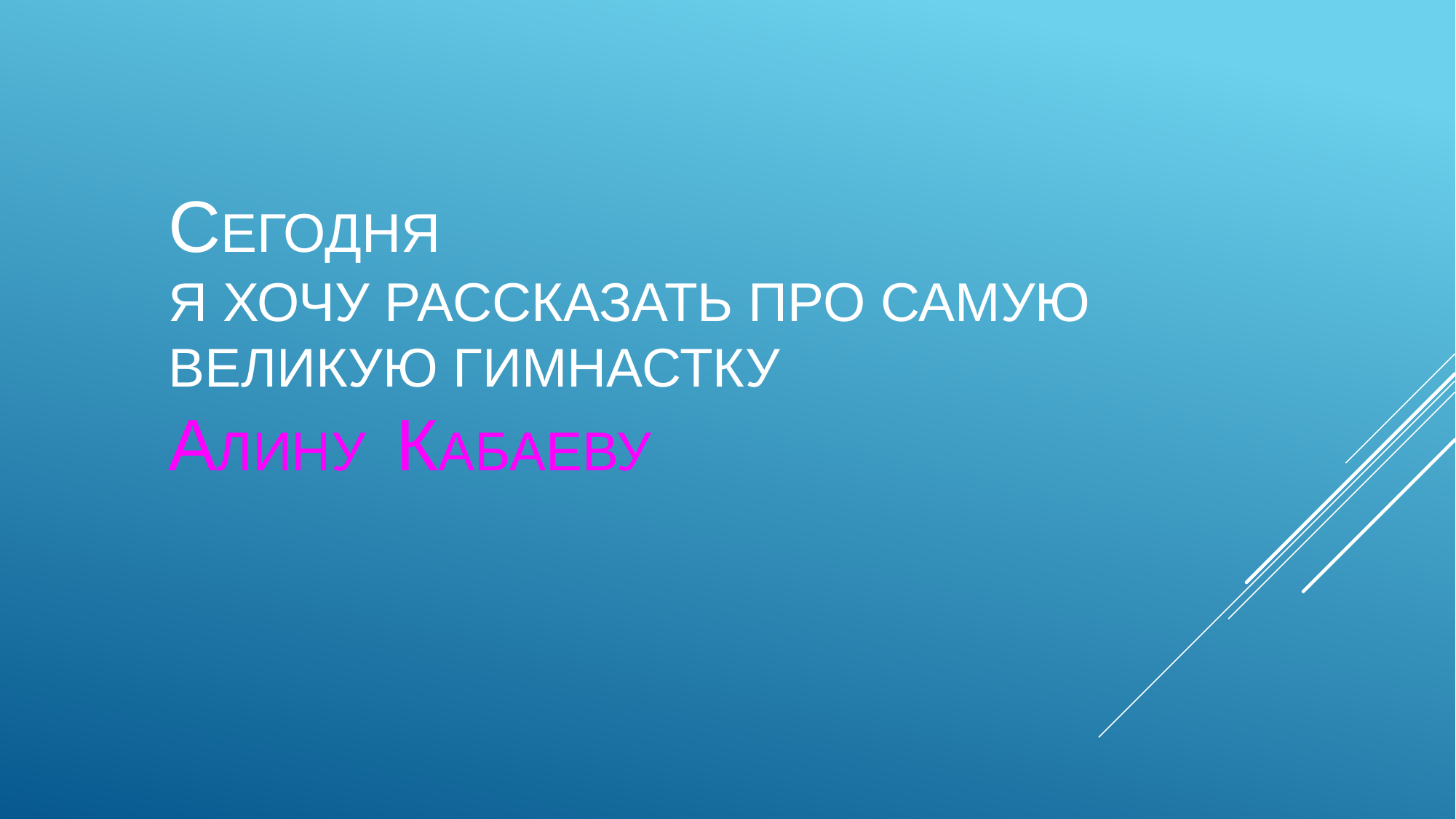

# сегодня
Я хочу рассказать про самую великую гимнастку
алину  кабаеву